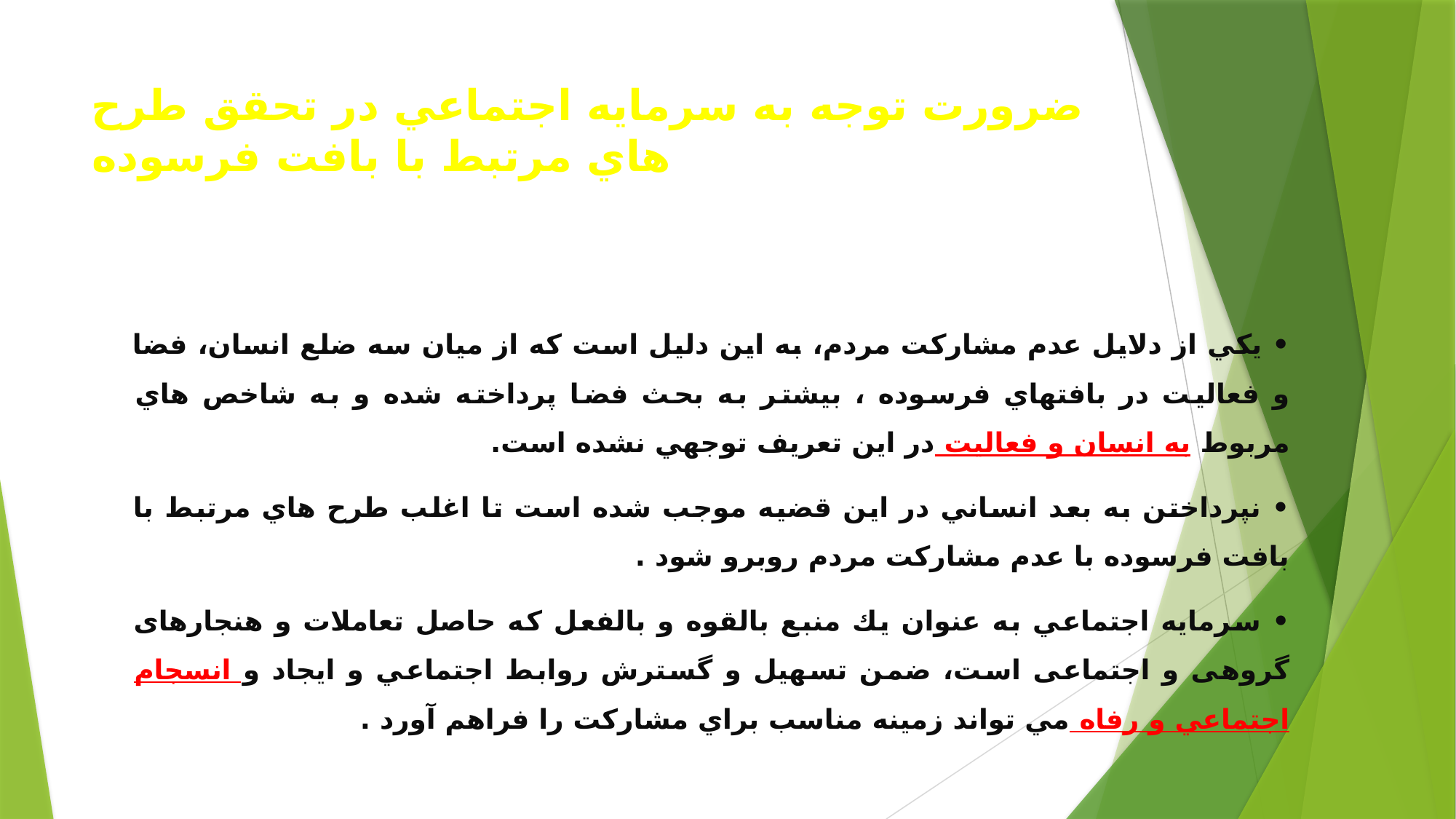

# ضرورت توجه به سرمايه اجتماعي در تحقق طرح هاي مرتبط با بافت فرسوده
• يكي از دلايل عدم مشاركت مردم، به اين دليل است كه از ميان سه ضلع انسان، فضا و فعاليت در بافتهاي فرسوده ، بيشتر به بحث فضا پرداخته شده و به شاخص هاي مربوط به انسان و فعاليت در اين تعريف توجهي نشده است.
• نپرداختن به بعد انساني در اين قضيه موجب شده است تا اغلب طرح هاي مرتبط با بافت فرسوده با عدم مشاركت مردم روبرو شود .
• سرمايه اجتماعي به عنوان يك منبع بالقوه و بالفعل كه حاصل تعاملات و هنجارهاى گروهى و اجتماعى است، ضمن تسهيل و گسترش روابط اجتماعي و ايجاد و انسجام اجتماعي و رفاه مي تواند زمينه مناسب براي مشاركت را فراهم آورد .